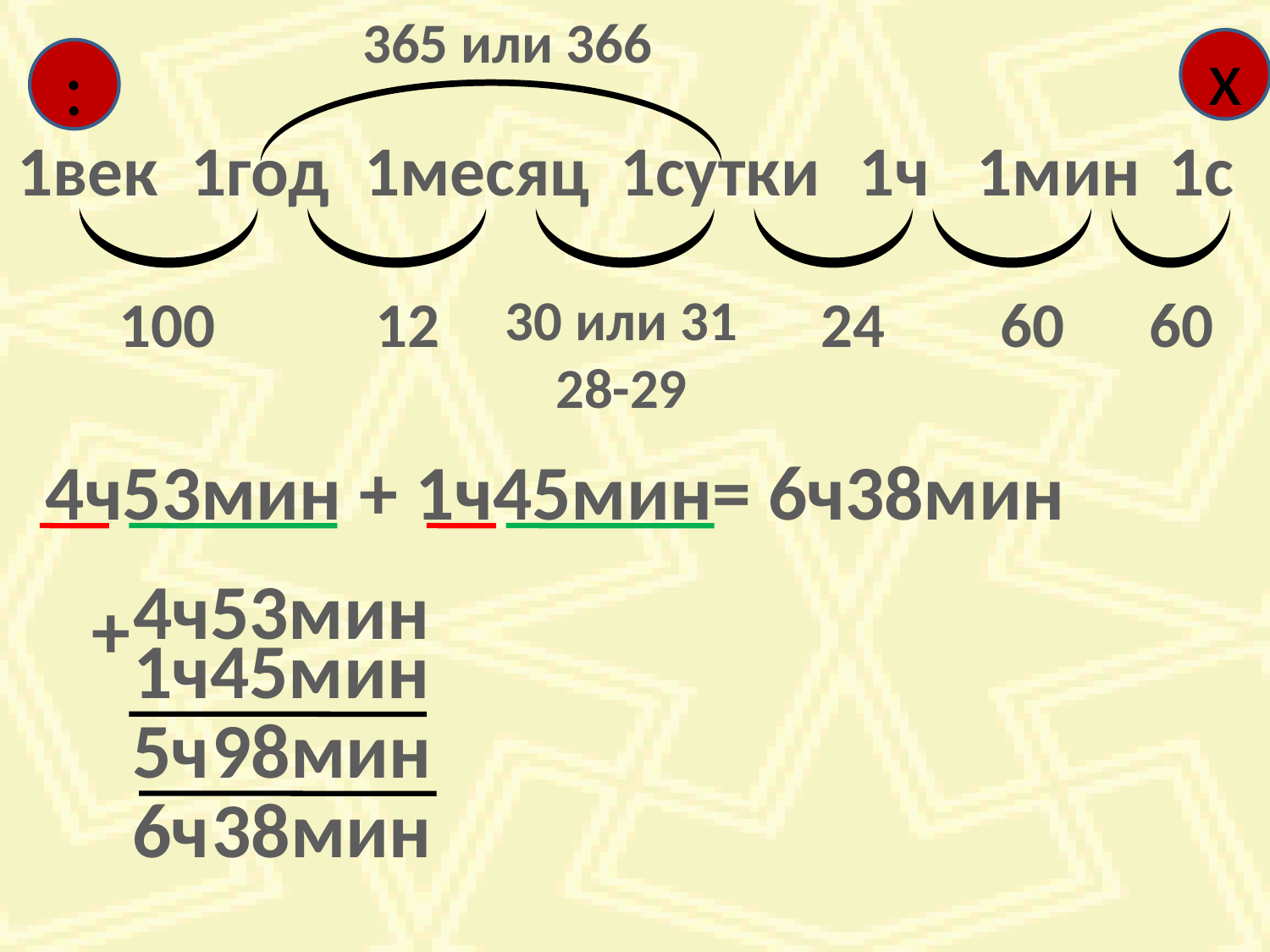

365 или 366

х
:
1век
1год
1месяц
1сутки
1ч
1мин
1с

100
12
30 или 31
28-29
24
60
60
4ч53мин + 1ч45мин=
6ч38мин
4ч53мин
+
1ч45мин
5ч
98мин
6ч
38мин